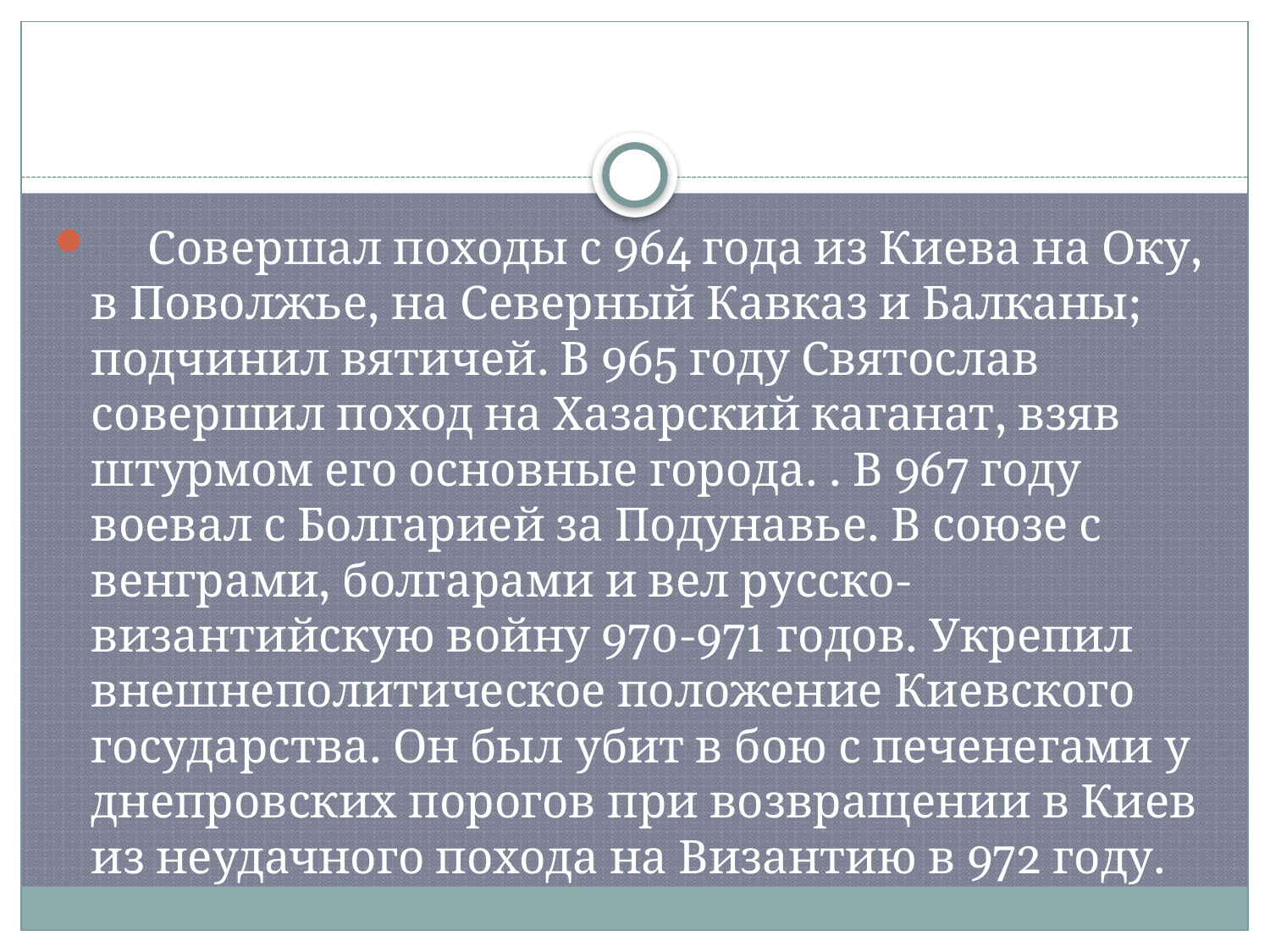

#
     Совершал походы с 964 года из Киева на Оку, в Поволжье, на Северный Кавказ и Балканы; подчинил вятичей. В 965 году Святослав совершил поход на Хазарский каганат, взяв штурмом его основные города. . В 967 году воевал с Болгарией за Подунавье. В союзе с венграми, болгарами и вел русско-византийскую войну 970-971 годов. Укрепил внешнеполитическое положение Киевского государства. Он был убит в бою с печенегами у днепровских порогов при возвращении в Киев из неудачного похода на Византию в 972 году.